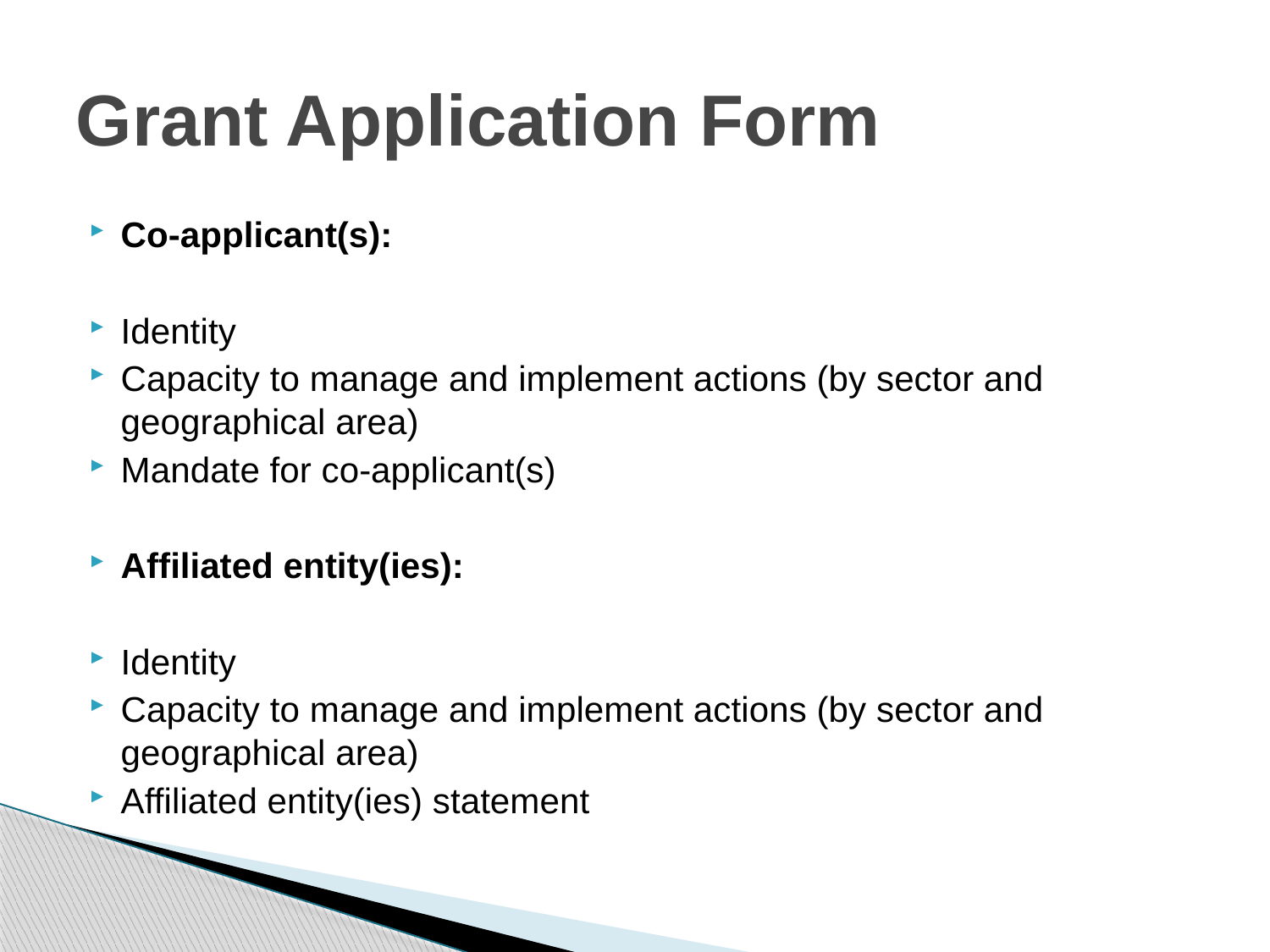

# Grant Application Form
Co-applicant(s):

Identity
Capacity to manage and implement actions (by sector and geographical area)
Mandate for co-applicant(s)

Affiliated entity(ies):

Identity
Capacity to manage and implement actions (by sector and geographical area)
Affiliated entity(ies) statement